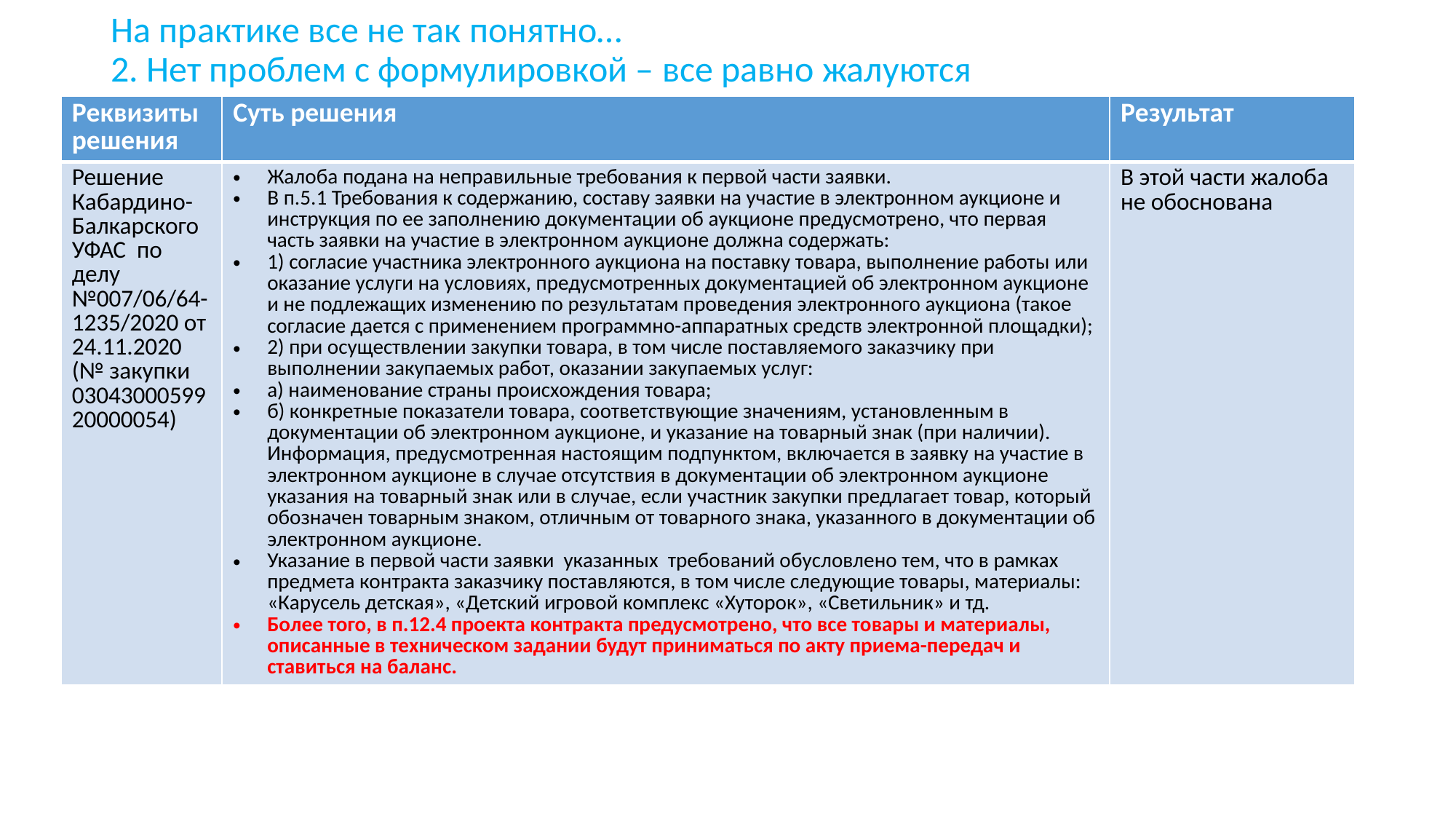

# На практике все не так понятно… 2. Нет проблем с формулировкой – все равно жалуются
| Реквизиты решения | Суть решения | Результат |
| --- | --- | --- |
| Решение Кабардино-Балкарского УФАС по делу №007/06/64-1235/2020 от 24.11.2020 (№ закупки 0304300059920000054) | Жалоба подана на неправильные требования к первой части заявки. В п.5.1 Требования к содержанию, составу заявки на участие в электронном аукционе и инструкция по ее заполнению документации об аукционе предусмотрено, что первая часть заявки на участие в электронном аукционе должна содержать: 1) согласие участника электронного аукциона на поставку товара, выполнение работы или оказание услуги на условиях, предусмотренных документацией об электронном аукционе и не подлежащих изменению по результатам проведения электронного аукциона (такое согласие дается с применением программно-аппаратных средств электронной площадки); 2) при осуществлении закупки товара, в том числе поставляемого заказчику при выполнении закупаемых работ, оказании закупаемых услуг: а) наименование страны происхождения товара; б) конкретные показатели товара, соответствующие значениям, установленным в документации об электронном аукционе, и указание на товарный знак (при наличии). Информация, предусмотренная настоящим подпунктом, включается в заявку на участие в электронном аукционе в случае отсутствия в документации об электронном аукционе указания на товарный знак или в случае, если участник закупки предлагает товар, который обозначен товарным знаком, отличным от товарного знака, указанного в документации об электронном аукционе. Указание в первой части заявки указанных требований обусловлено тем, что в рамках предмета контракта заказчику поставляются, в том числе следующие товары, материалы: «Карусель детская», «Детский игровой комплекс «Хуторок», «Светильник» и тд. Более того, в п.12.4 проекта контракта предусмотрено, что все товары и материалы, описанные в техническом задании будут приниматься по акту приема-передач и ставиться на баланс. | В этой части жалоба не обоснована |